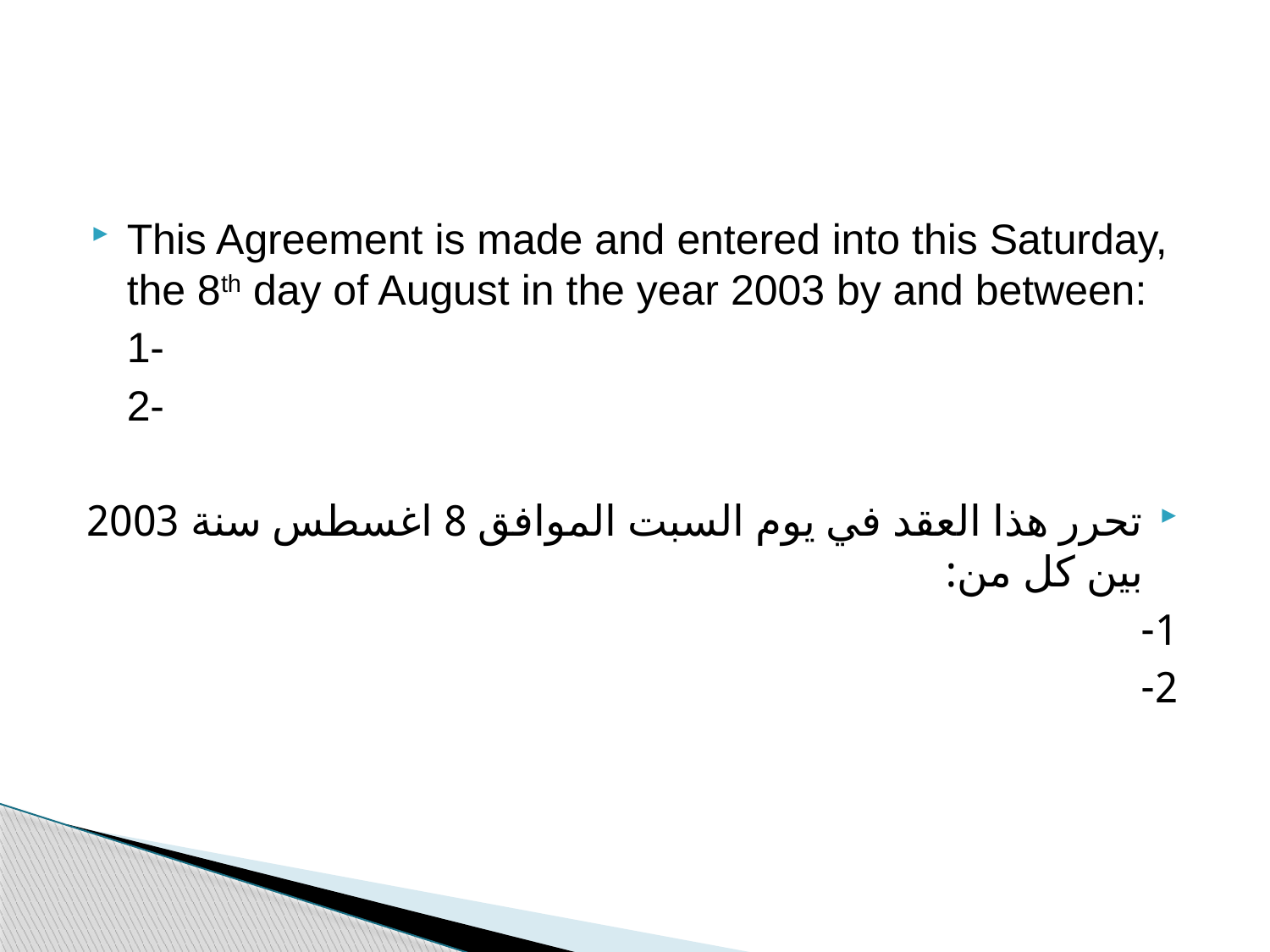

#
This Agreement is made and entered into this Saturday, the 8th day of August in the year 2003 by and between:
	1-
	2-

تحرر هذا العقد في يوم السبت الموافق 8 اغسطس سنة 2003 بين كل من:
1-
2-